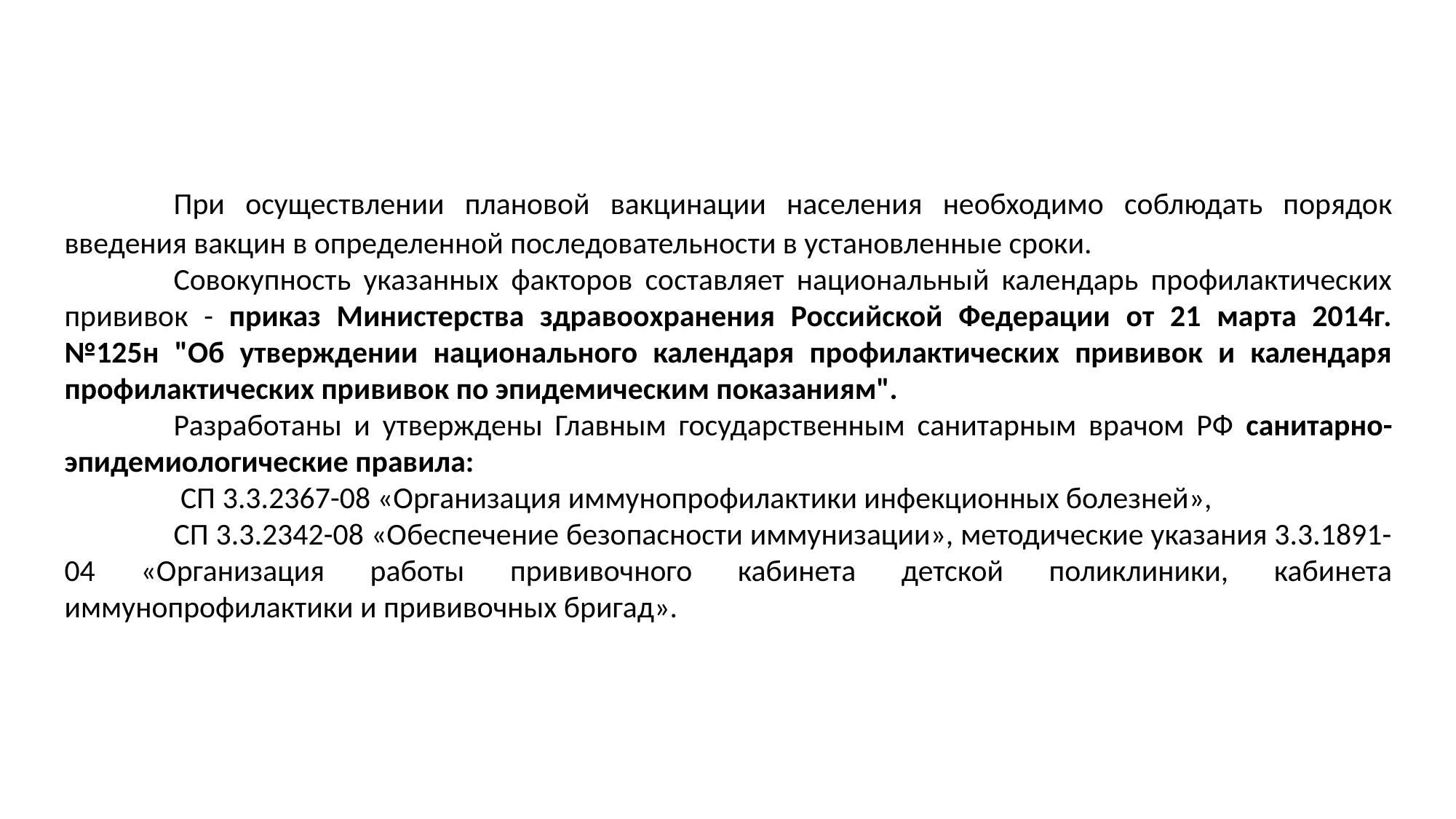

#

	При осуществлении плановой вакцинации населения необходимо соблюдать порядок введения вакцин в определенной последовательности в установленные сроки.
	Совокупность указанных факторов составляет национальный календарь профилактических прививок - приказ Министерства здравоохранения Российской Федерации от 21 марта 2014г. №125н "Об утверждении национального календаря профилактических прививок и календаря профилактических прививок по эпидемическим показаниям".
	Разработаны и утверждены Главным государственным санитарным врачом РФ санитарно-эпидемиологические правила:
	 СП 3.3.2367-08 «Организация иммунопрофилактики инфекционных болезней»,
	СП 3.3.2342-08 «Обеспечение безопасности иммунизации», методические указания 3.3.1891-04 «Организация работы прививочного кабинета детской поликлиники, кабинета иммунопрофилактики и прививочных бригад».